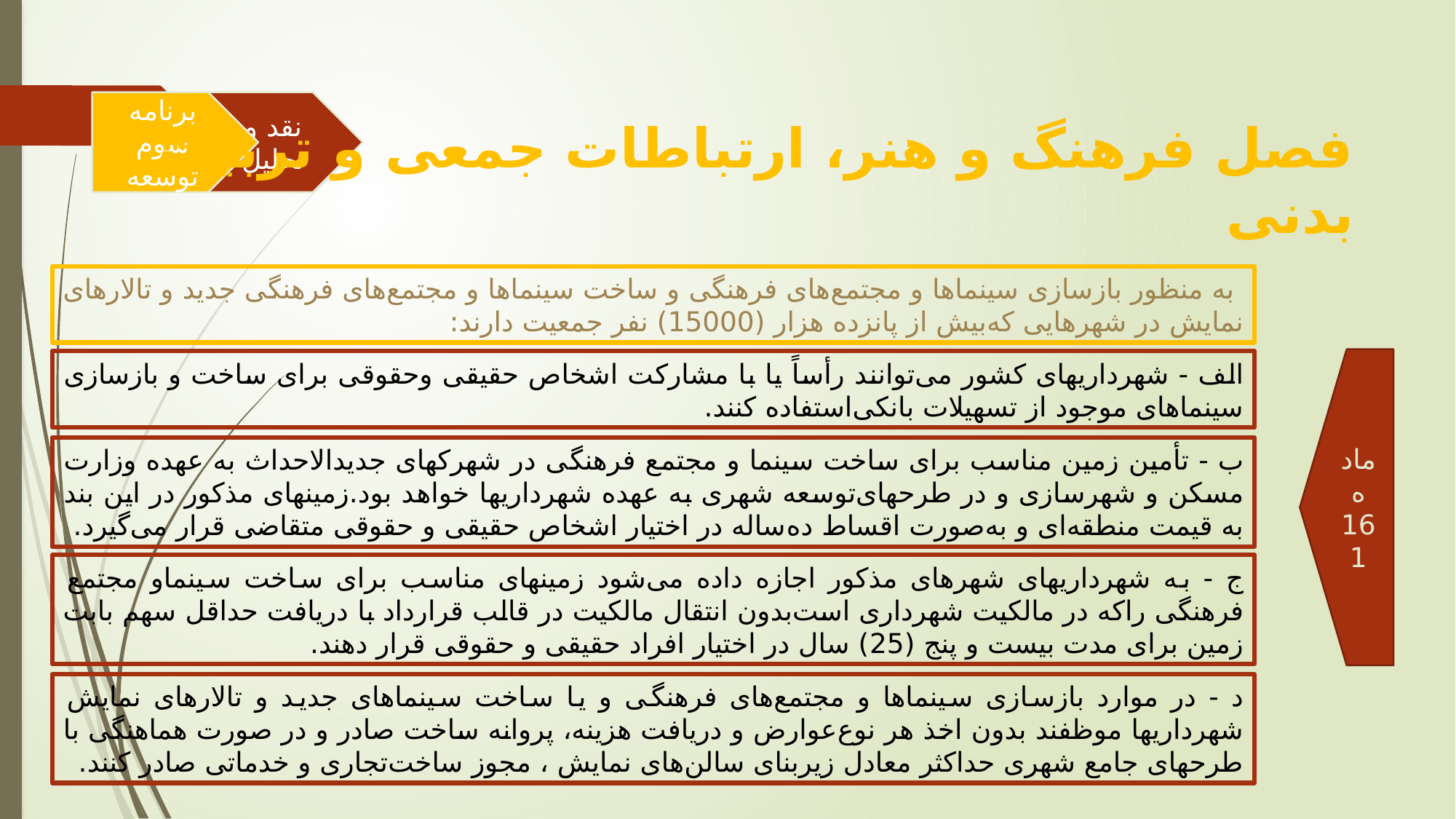

برنامه سوم توسعه
نقد و تحلیل
فصل فرهنگ و هنر، ارتباطات جمعی و تربیت بدنی
 به منظور بازسازی سینماها و مجتمع‌های فرهنگی و ساخت سینماها و مجتمع‌های فرهنگی جدید و تالارهای نمایش در شهرهایی که‌بیش از پانزده هزار (15000) نفر جمعیت دارند:
ماده 161
‌الف - شهرداریهای کشور می‌توانند رأساً یا با مشارکت اشخاص حقیقی وحقوقی برای ساخت و بازسازی سینماهای موجود از تسهیلات بانکی‌استفاده کنند.
ب - تأمین زمین مناسب برای ساخت سینما و مجتمع فرهنگی در شهرکهای جدیدالاحداث به عهده وزارت مسکن و شهرسازی و در طرحهای‌توسعه شهری به عهده شهرداریها خواهد بود.زمینهای مذکور در این بند به قیمت منطقه‌ای و به‌صورت اقساط ده‌ساله در اختیار اشخاص حقیقی و حقوقی متقاضی قرار می‌گیرد.
ج - به شهرداریهای شهرهای مذکور اجازه داده می‌شود زمینهای مناسب برای ساخت سینماو مجتمع فرهنگی راکه در مالکیت شهرداری است‌بدون انتقال مالکیت در قالب قرارداد با دریافت حداقل سهم بابت زمین برای مدت بیست و پنج (25) سال در اختیار افراد حقیقی و حقوقی قرار دهند.
‌د - در موارد بازسازی سینماها و مجتمع‌های فرهنگی و یا ساخت سینماهای جدید و تالارهای نمایش شهرداریها موظفند بدون اخذ هر نوع‌عوارض و دریافت هزینه، پروانه ساخت صادر و در صورت هماهنگی با طرحهای جامع شهری حداکثر معادل زیربنای سالن‌های نمایش ، مجوز ساخت‌تجاری و خدماتی صادر کنند.